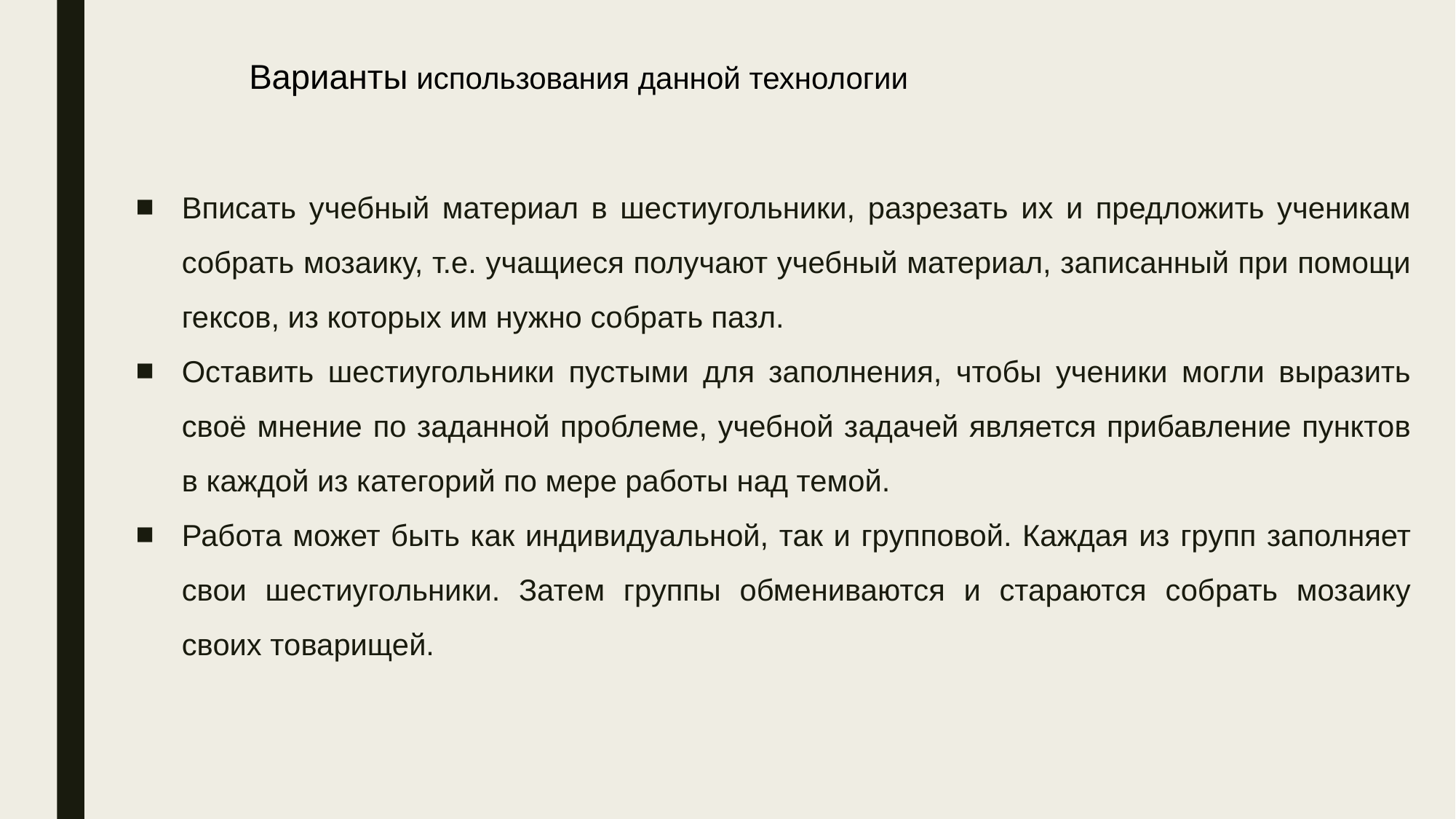

# Варианты использования данной технологии
Вписать учебный материал в шестиугольники, разрезать их и предложить ученикам собрать мозаику, т.е. учащиеся получают учебный материал, записанный при помощи гексов, из которых им нужно собрать пазл.
Оставить шестиугольники пустыми для заполнения, чтобы ученики могли выразить своё мнение по заданной проблеме, учебной задачей является прибавление пунктов в каждой из категорий по мере работы над темой.
Работа может быть как индивидуальной, так и групповой. Каждая из групп заполняет свои шестиугольники. Затем группы обмениваются и стараются собрать мозаику своих товарищей.